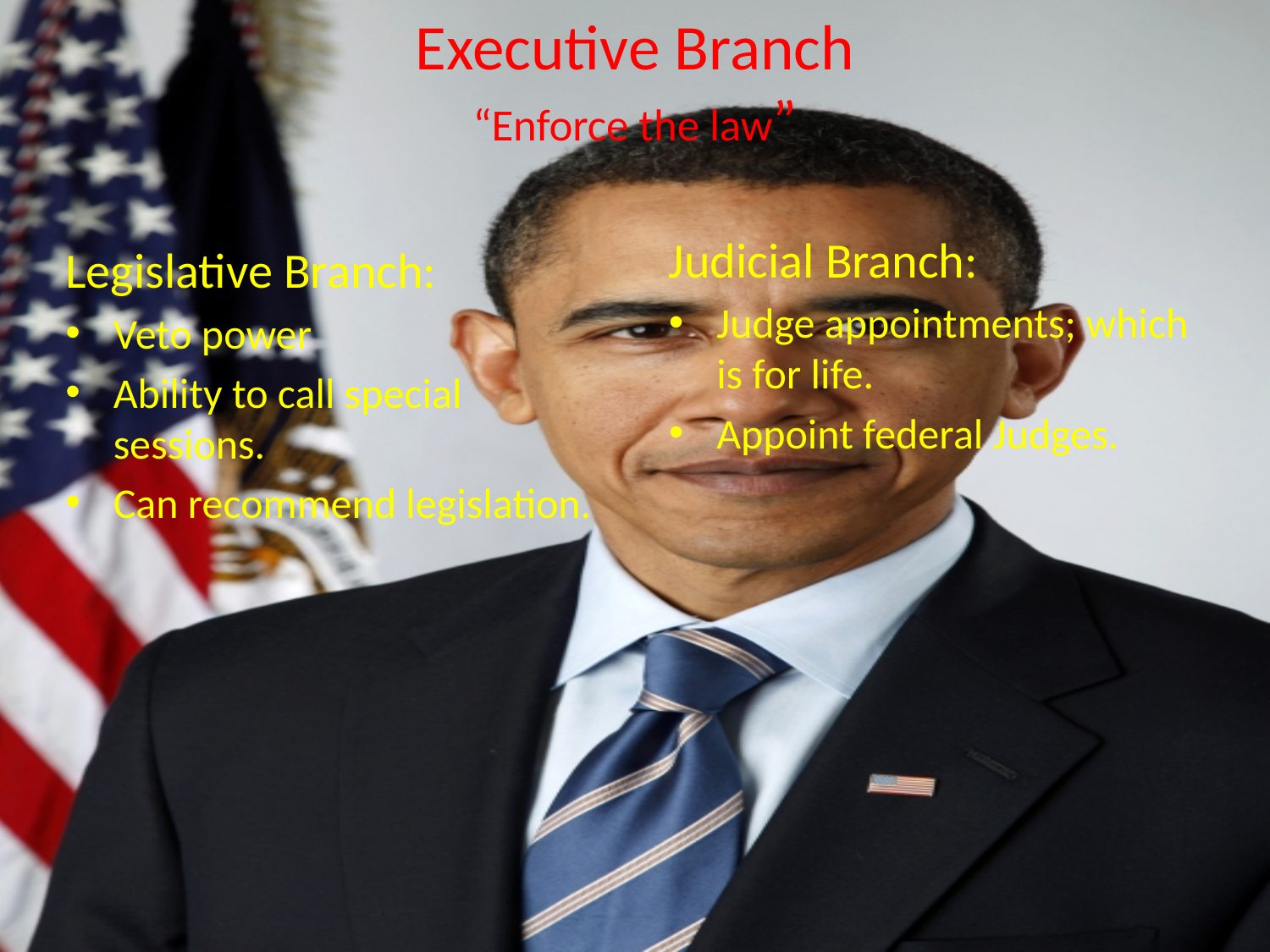

# Executive Branch “Enforce the law”
Judicial Branch:
Judge appointments; which is for life.
Appoint federal Judges.
Legislative Branch:
Veto power
Ability to call special sessions.
Can recommend legislation.